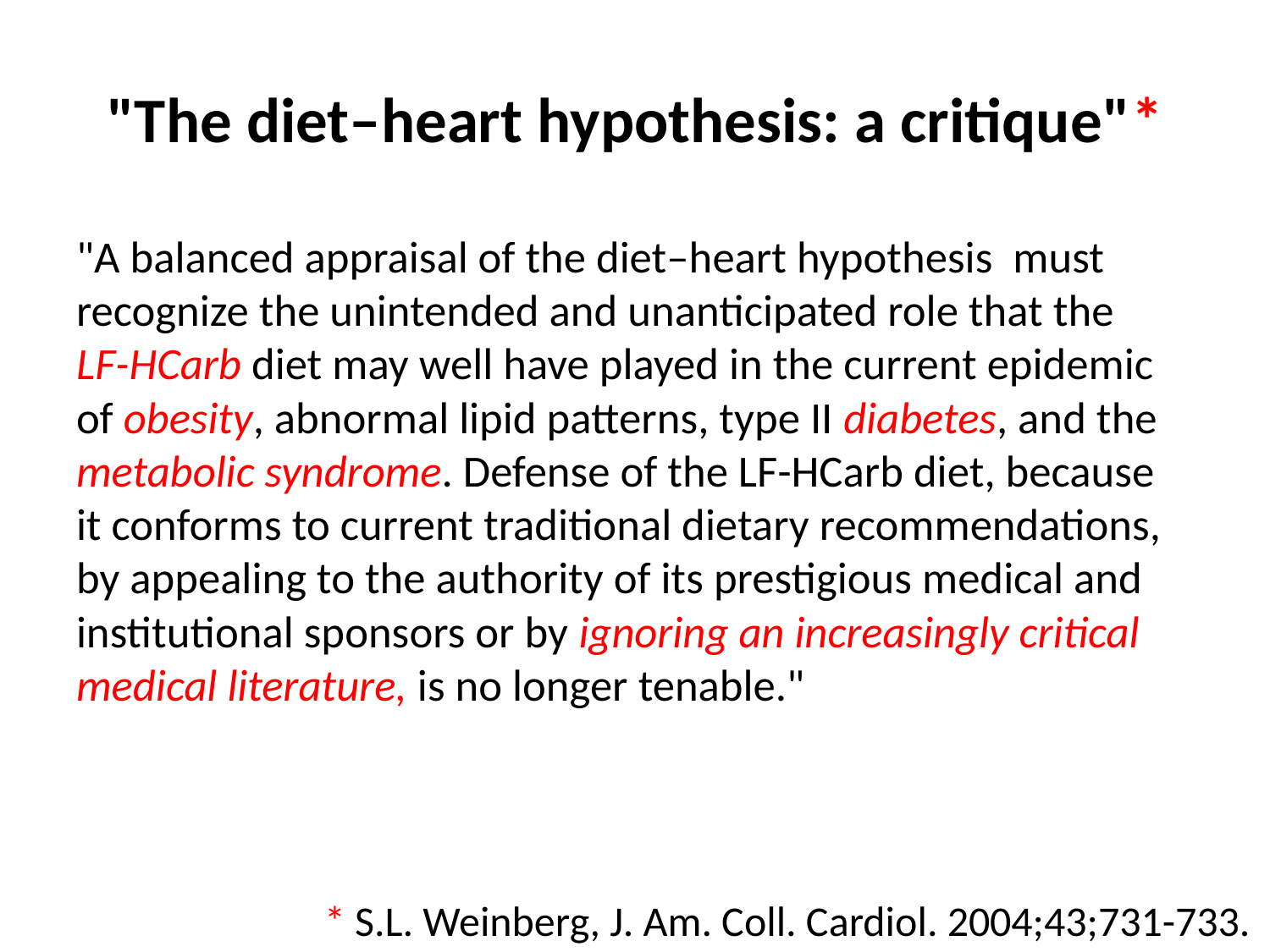

# "The diet–heart hypothesis: a critique"*
"A balanced appraisal of the diet–heart hypothesis  must recognize the unintended and unanticipated role that the LF-HCarb diet may well have played in the current epidemic of obesity, abnormal lipid patterns, type II diabetes, and the metabolic syndrome. Defense of the LF-HCarb diet, because it conforms to current traditional dietary recommendations, by appealing to the authority of its prestigious medical and institutional sponsors or by ignoring an increasingly critical medical literature, is no longer tenable."
* S.L. Weinberg, J. Am. Coll. Cardiol. 2004;43;731-733.